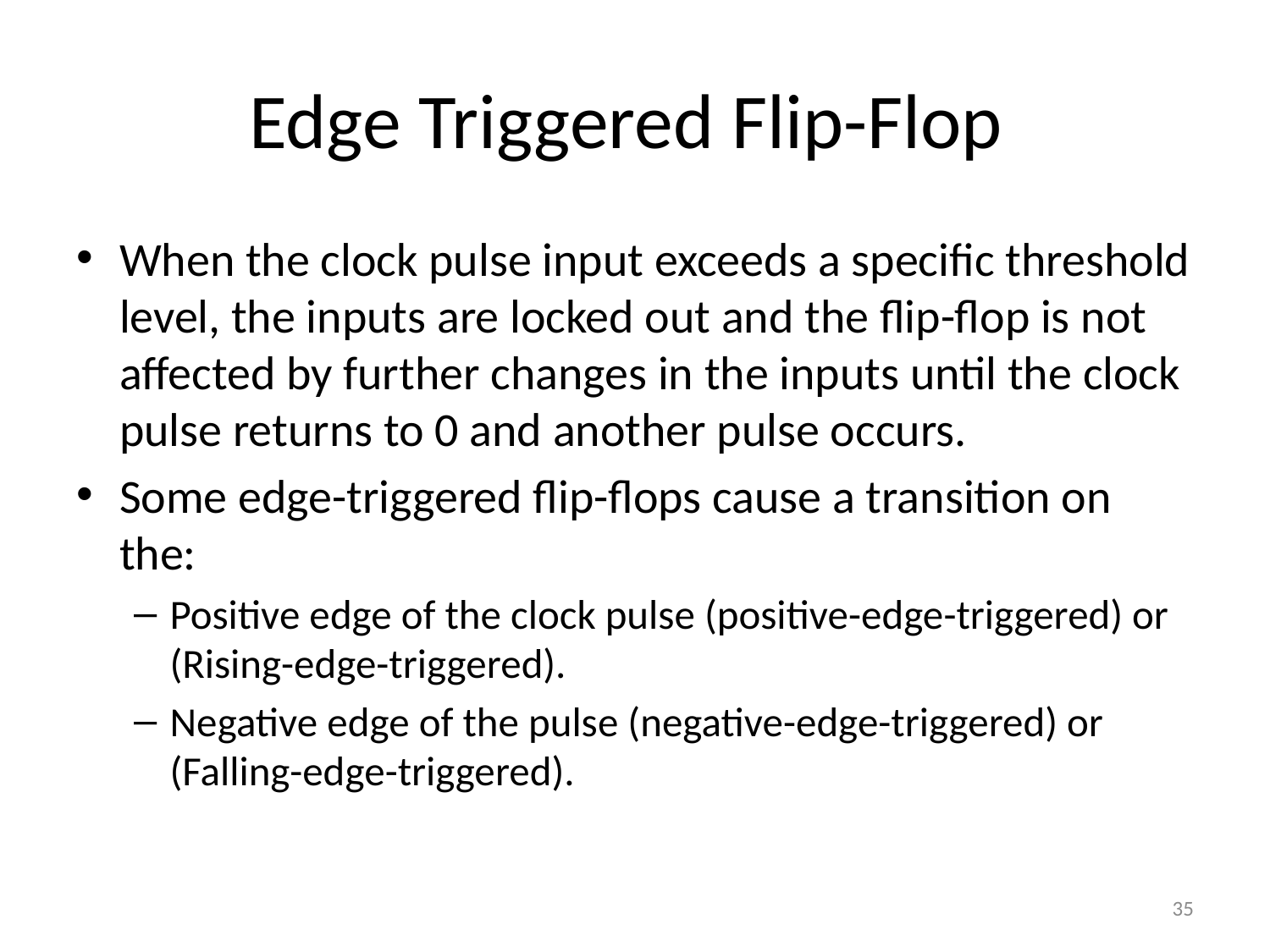

# Edge Triggered Flip-Flop
When the clock pulse input exceeds a specific threshold level, the inputs are locked out and the flip-flop is not affected by further changes in the inputs until the clock pulse returns to 0 and another pulse occurs.
Some edge-triggered flip-flops cause a transition on the:
Positive edge of the clock pulse (positive-edge-triggered) or (Rising-edge-triggered).
Negative edge of the pulse (negative-edge-triggered) or (Falling-edge-triggered).
35